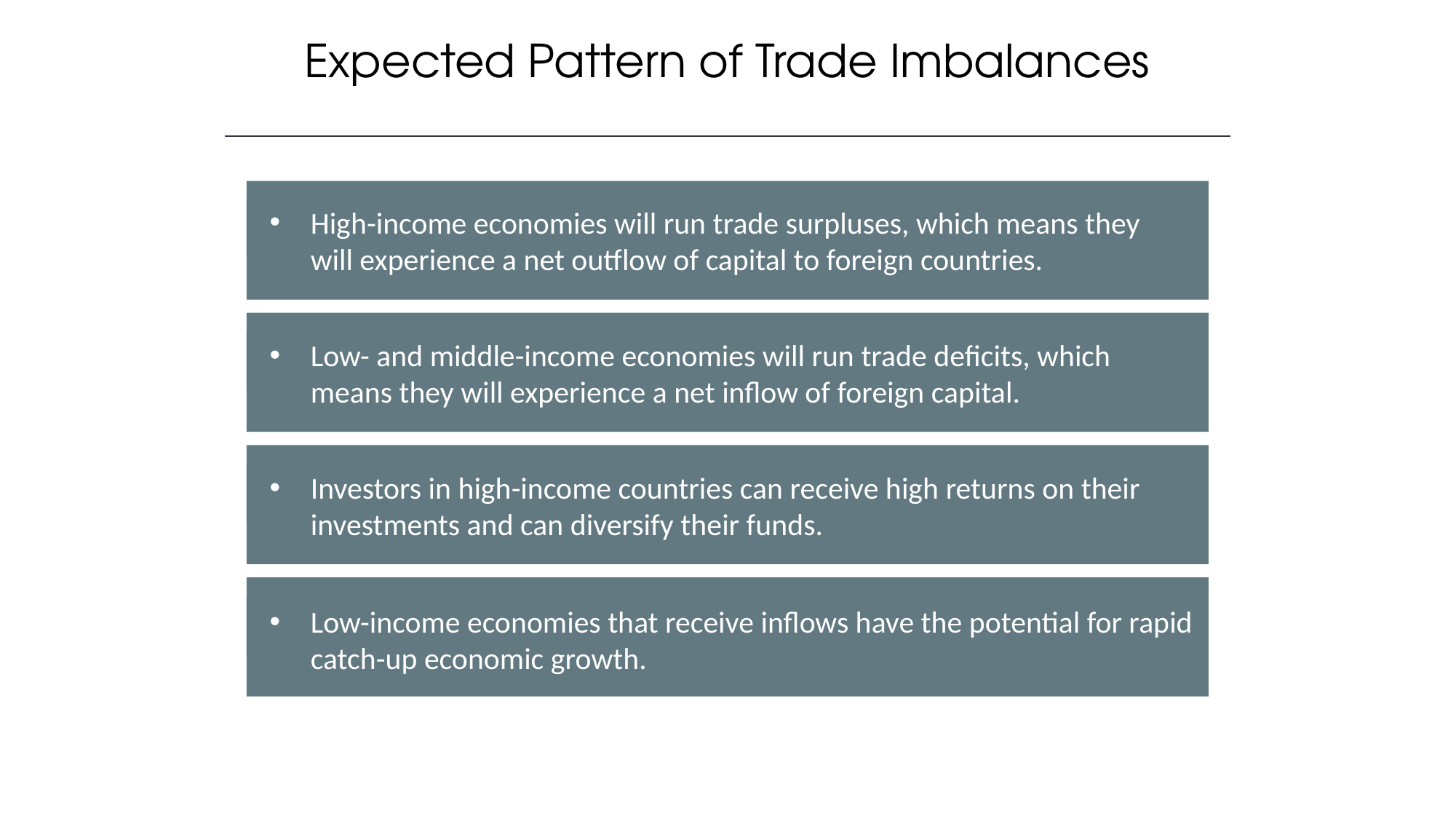

Expected Pattern of Trade Imbalances

High-income economies will run trade surpluses, which means they will experience a net outflow of capital to foreign countries.

Low- and middle-income economies will run trade deficits, which means they will experience a net inflow of foreign capital.

Investors in high-income countries can receive high returns on their investments and can diversify their funds.

Low-income economies that receive inflows have the potential for rapid catch-up economic growth.